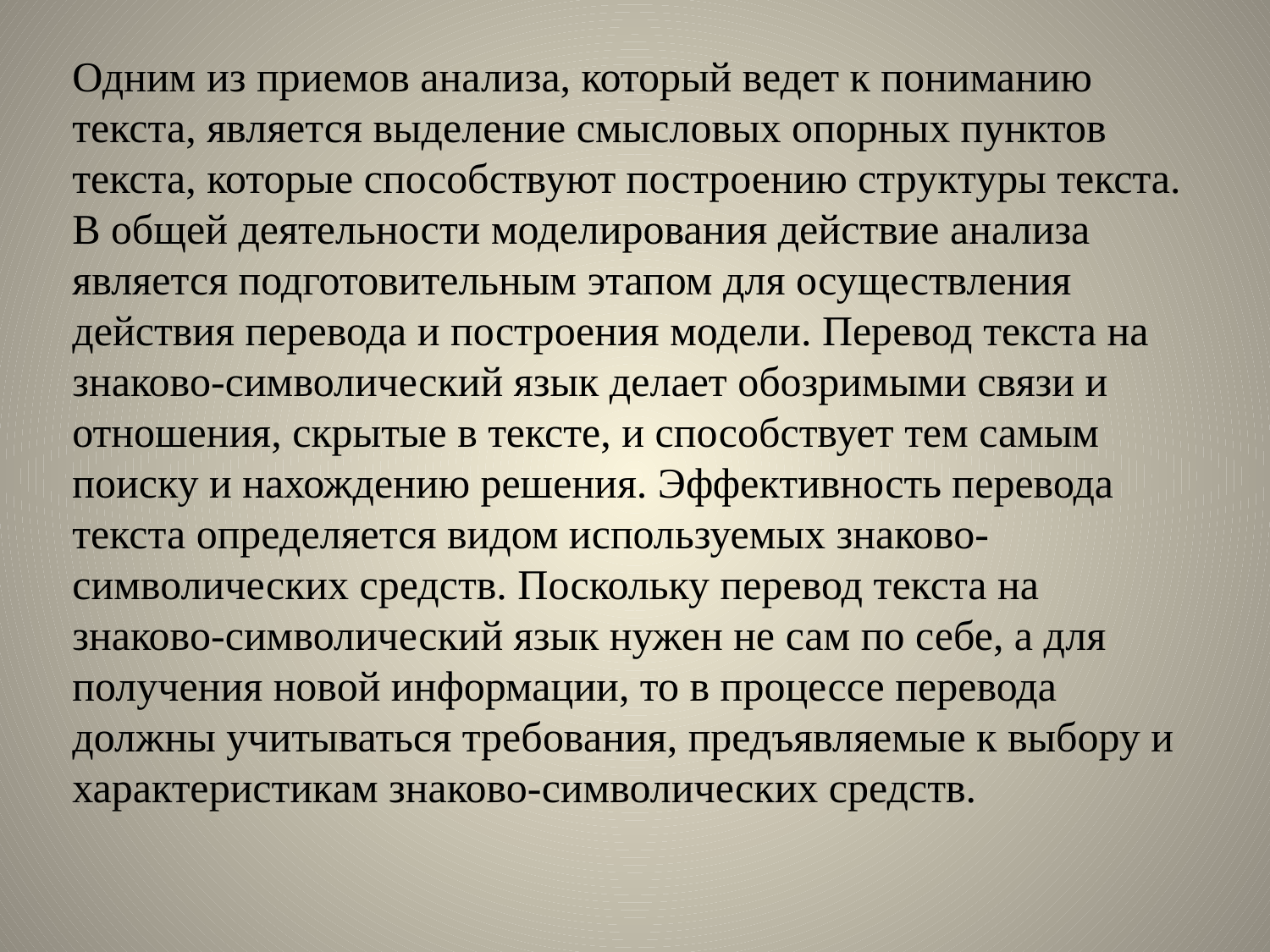

Одним из приемов анализа, который ведет к пониманию текста, является выделение смысловых опорных пунктов текста, которые способствуют построению структуры текста. В общей деятельности моделирования действие анализа является подготовительным этапом для осуществления действия перевода и построения модели. Перевод текста на знаково-символический язык делает обозримыми связи и отношения, скрытые в тексте, и способствует тем самым поиску и нахождению решения. Эффективность перевода текста определяется видом используемых знаково-символических средств. Поскольку перевод текста на знаково-символический язык нужен не сам по себе, а для получения новой информации, то в процессе перевода должны учитываться требования, предъявляемые к выбору и характеристикам знаково-символических средств.